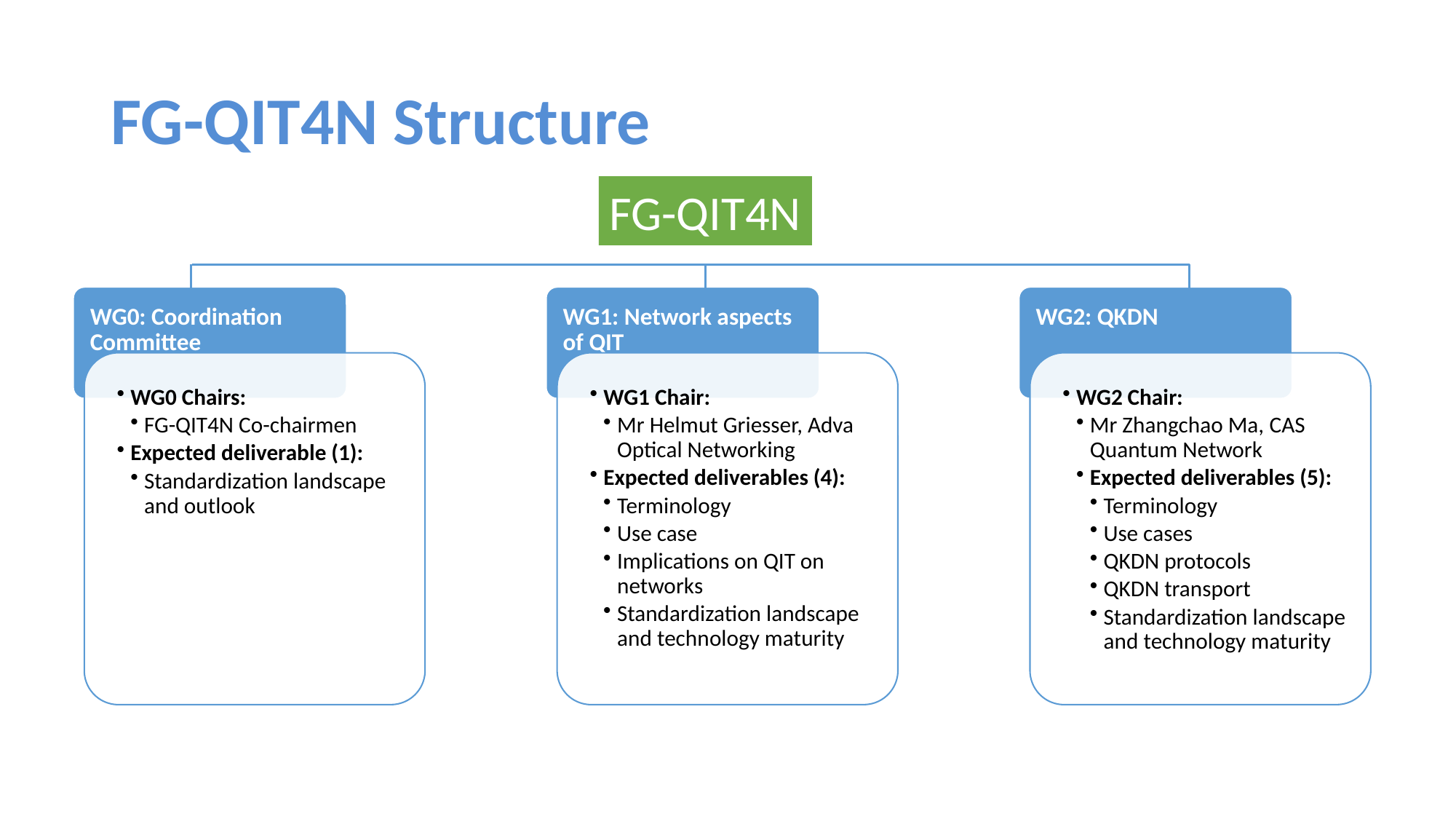

# FG-QIT4N Structure
FG-QIT4N
WG0: Coordination Committee
WG0 Chairs:
FG-QIT4N Co-chairmen
Expected deliverable (1):
Standardization landscape and outlook

WG1: Network aspects of QIT
WG1 Chair:
Mr Helmut Griesser, Adva Optical Networking
Expected deliverables (4):
Terminology
Use case
Implications on QIT on networks
Standardization landscape and technology maturity

WG2: QKDN
WG2 Chair:
Mr Zhangchao Ma, CAS Quantum Network
Expected deliverables (5):
Terminology
Use cases
QKDN protocols
QKDN transport
Standardization landscape and technology maturity